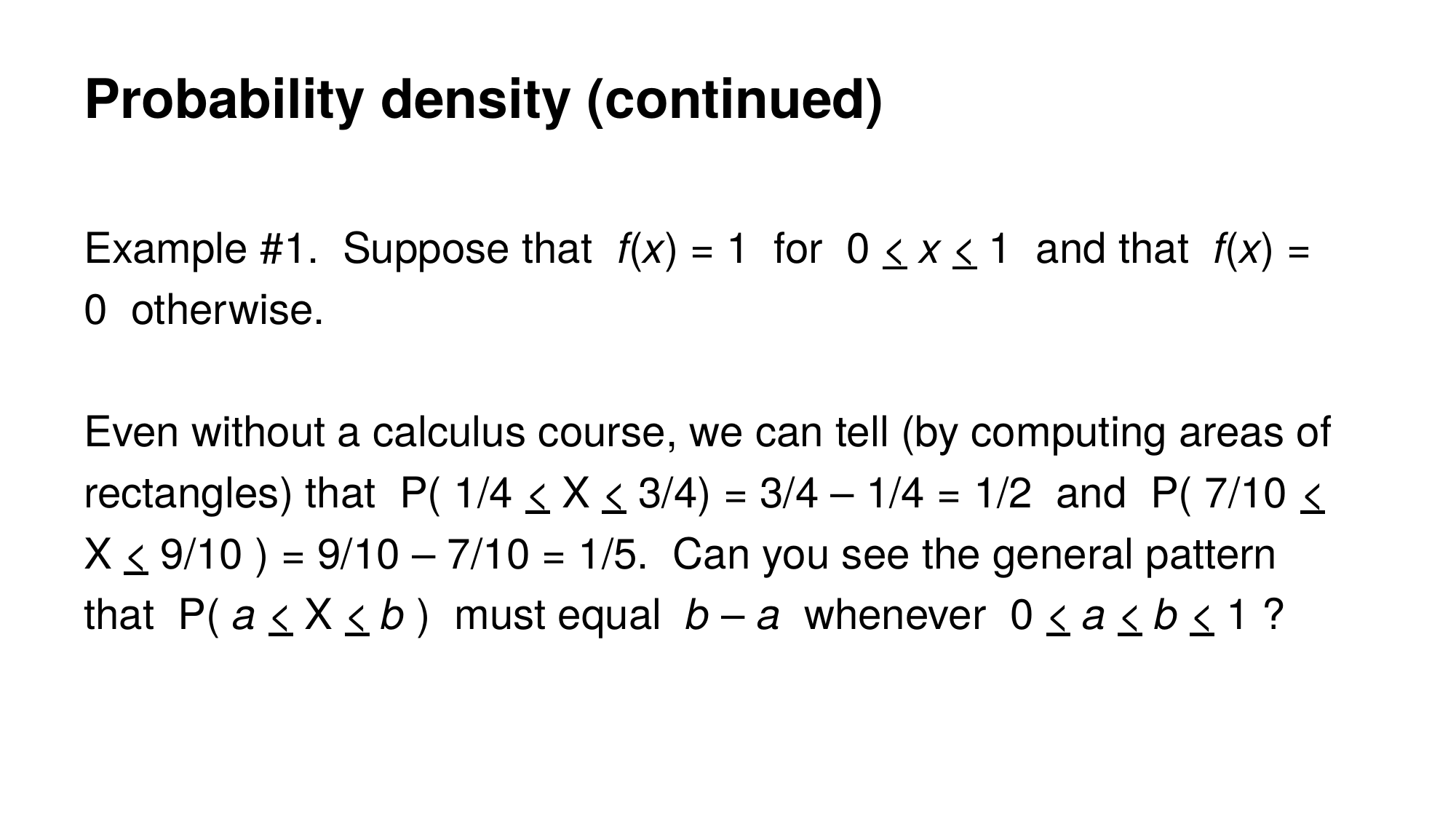

# Probability density (continued)
Example #1.  Suppose that  f(x) = 1  for  0 < x < 1  and that  f(x) = 0  otherwise.

Even without a calculus course, we can tell (by computing areas of rectangles) that  P( 1/4 < X < 3/4) = 3/4 – 1/4 = 1/2  and  P( 7/10 < X < 9/10 ) = 9/10 – 7/10 = 1/5.  Can you see the general pattern that  P( a < X < b )  must equal  b – a  whenever  0 < a < b < 1 ?